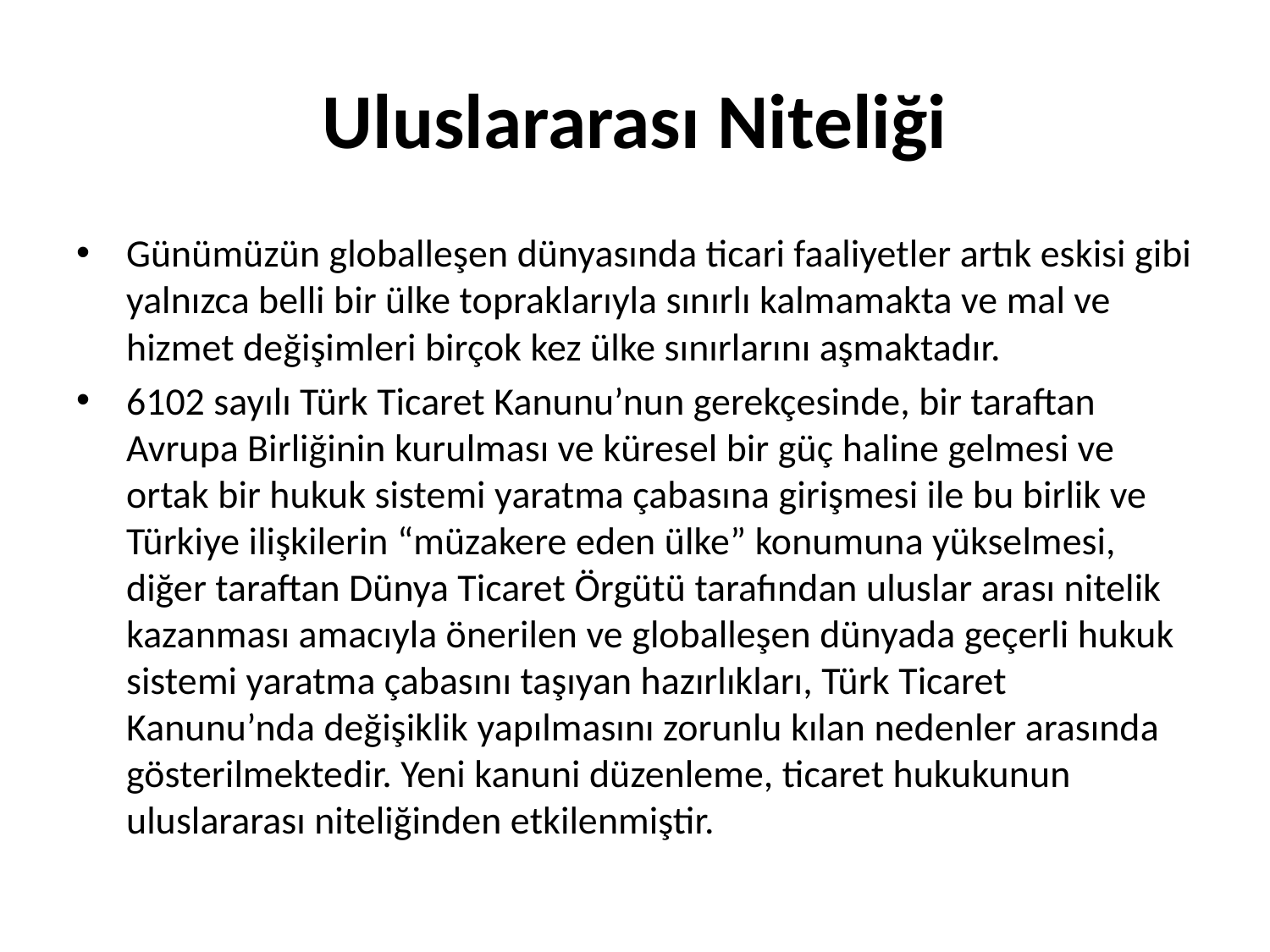

# Uluslararası Niteliği
Günümüzün globalleşen dünyasında ticari faaliyetler artık eskisi gibi yalnızca belli bir ülke topraklarıyla sınırlı kalmamakta ve mal ve hizmet değişimleri birçok kez ülke sınırlarını aşmaktadır.
6102 sayılı Türk Ticaret Kanunu’nun gerekçesinde, bir taraftan Avrupa Birliğinin kurulması ve küresel bir güç haline gelmesi ve ortak bir hukuk sistemi yaratma çabasına girişmesi ile bu birlik ve Türkiye ilişkilerin “müzakere eden ülke” konumuna yükselmesi, diğer taraftan Dünya Ticaret Örgütü tarafından uluslar arası nitelik kazanması amacıyla önerilen ve globalleşen dünyada geçerli hukuk sistemi yaratma çabasını taşıyan hazırlıkları, Türk Ticaret Kanunu’nda değişiklik yapılmasını zorunlu kılan nedenler arasında gösterilmektedir. Yeni kanuni düzenleme, ticaret hukukunun uluslararası niteliğinden etkilenmiştir.